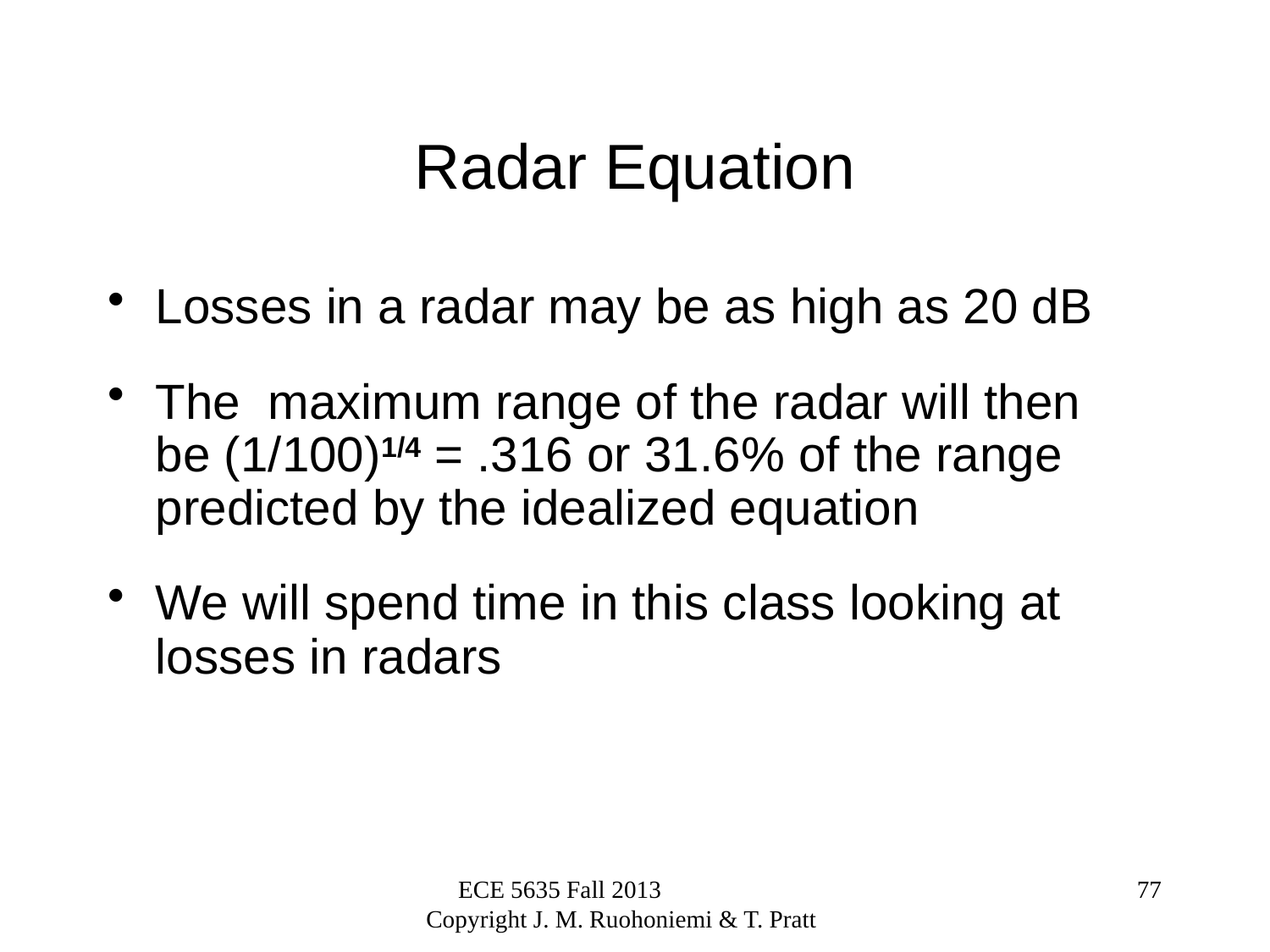

# Radar Equation
Losses in a radar may be as high as 20 dB
The  maximum range of the radar will then  be (1/100)1/4 = .316 or 31.6% of the range predicted by the idealized equation
We will spend time in this class looking at losses in radars
ECE 5635 Fall 2013                      Copyright J. M. Ruohoniemi & T. Pratt
77